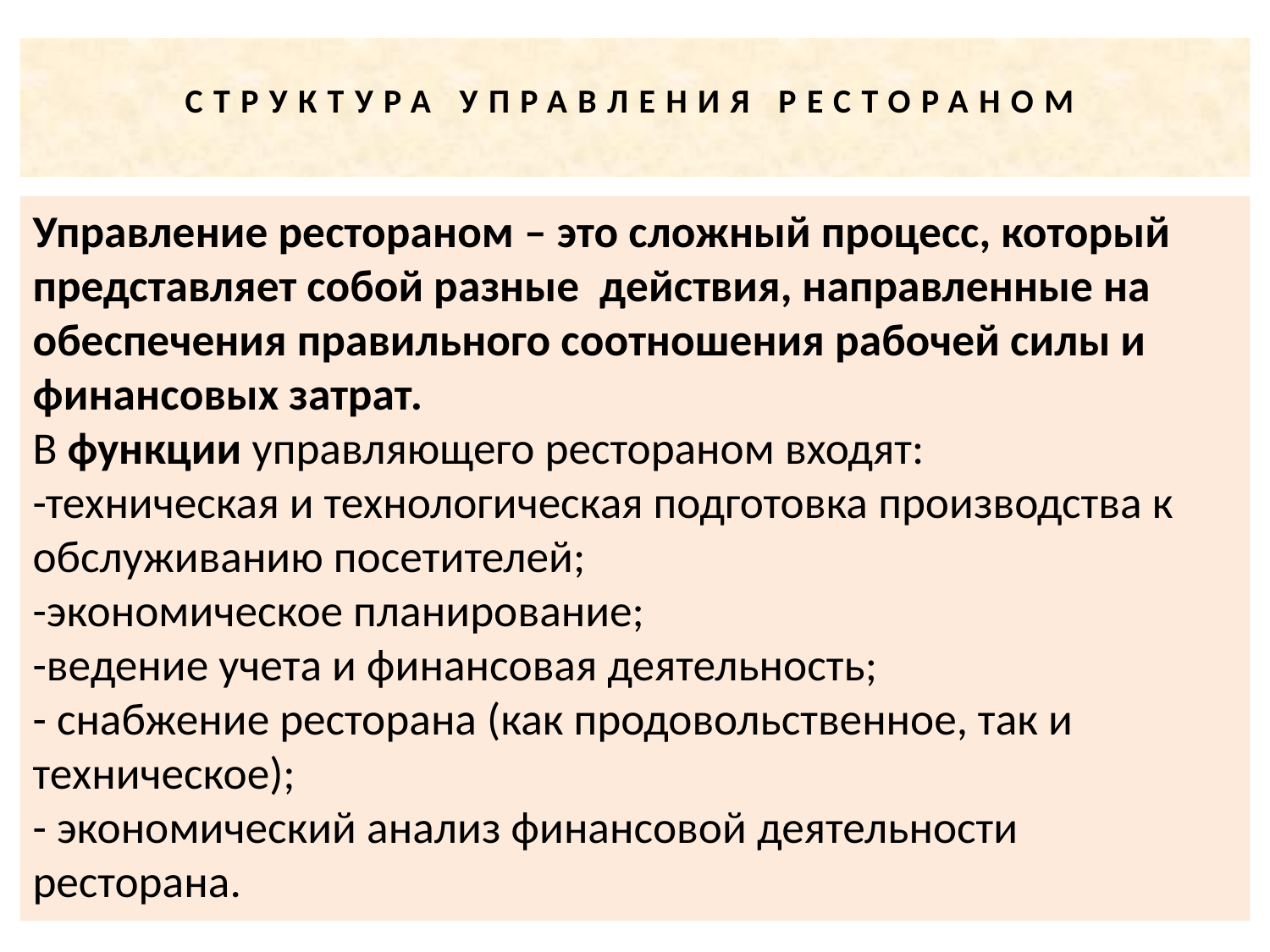

# СТРУКТУРА УПРАВЛЕНИЯ РЕСТОРАНОМ
Управление рестораном – это сложный процесс, который представляет собой разные  действия, направленные на обеспечения правильного соотношения рабочей силы и финансовых затрат.
В функции управляющего рестораном входят:
-техническая и технологическая подготовка производства к обслуживанию посетителей;
-экономическое планирование;
-ведение учета и финансовая деятельность;
- снабжение ресторана (как продовольственное, так и техническое);
- экономический анализ финансовой деятельности ресторана.